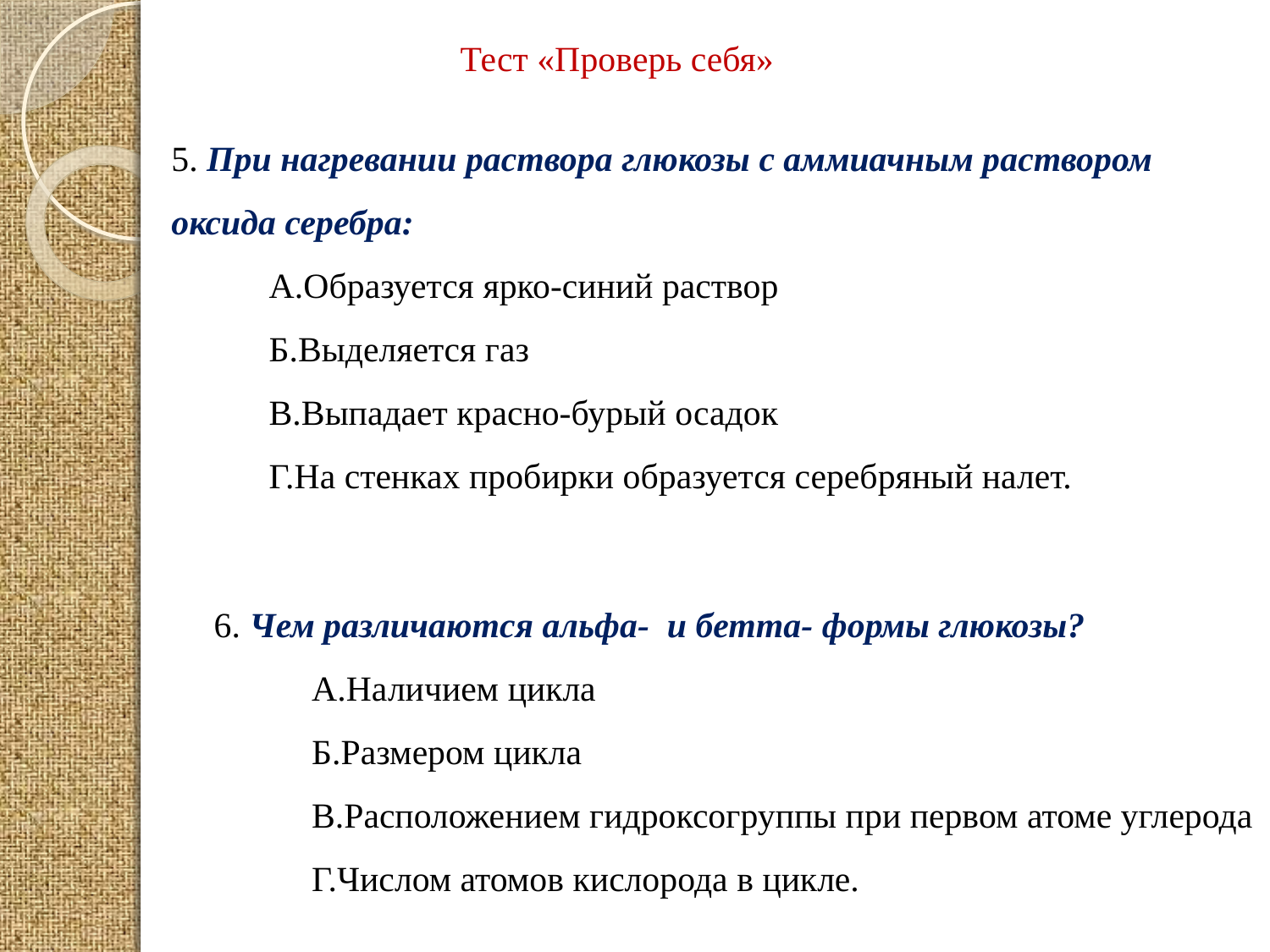

Тест «Проверь себя»

5. При нагревании раствора глюкозы с аммиачным раствором оксида серебра:
           А.Образуется ярко-синий раствор
           Б.Выделяется газ
           В.Выпадает красно-бурый осадок
           Г.На стенках пробирки образуется серебряный налет.
6. Чем различаются альфа-  и бетта- формы глюкозы?
           А.Наличием цикла
           Б.Размером цикла
           В.Расположением гидроксогруппы при первом атоме углерода
           Г.Числом атомов кислорода в цикле.